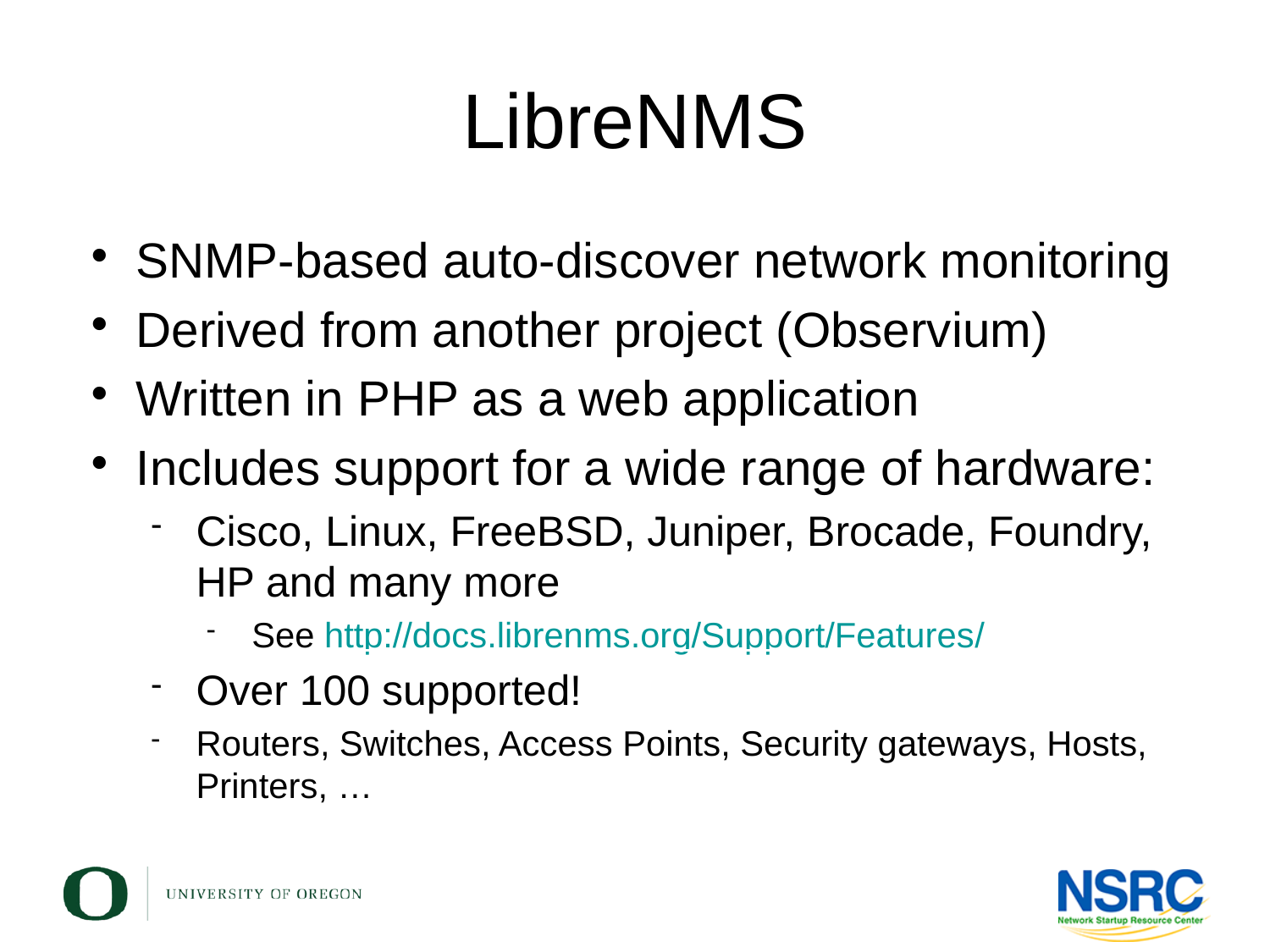

# LibreNMS
SNMP-based auto-discover network monitoring
Derived from another project (Observium)
Written in PHP as a web application
Includes support for a wide range of hardware:
Cisco, Linux, FreeBSD, Juniper, Brocade, Foundry, HP and many more
See http://docs.librenms.org/Support/Features/
Over 100 supported!
Routers, Switches, Access Points, Security gateways, Hosts, Printers, …